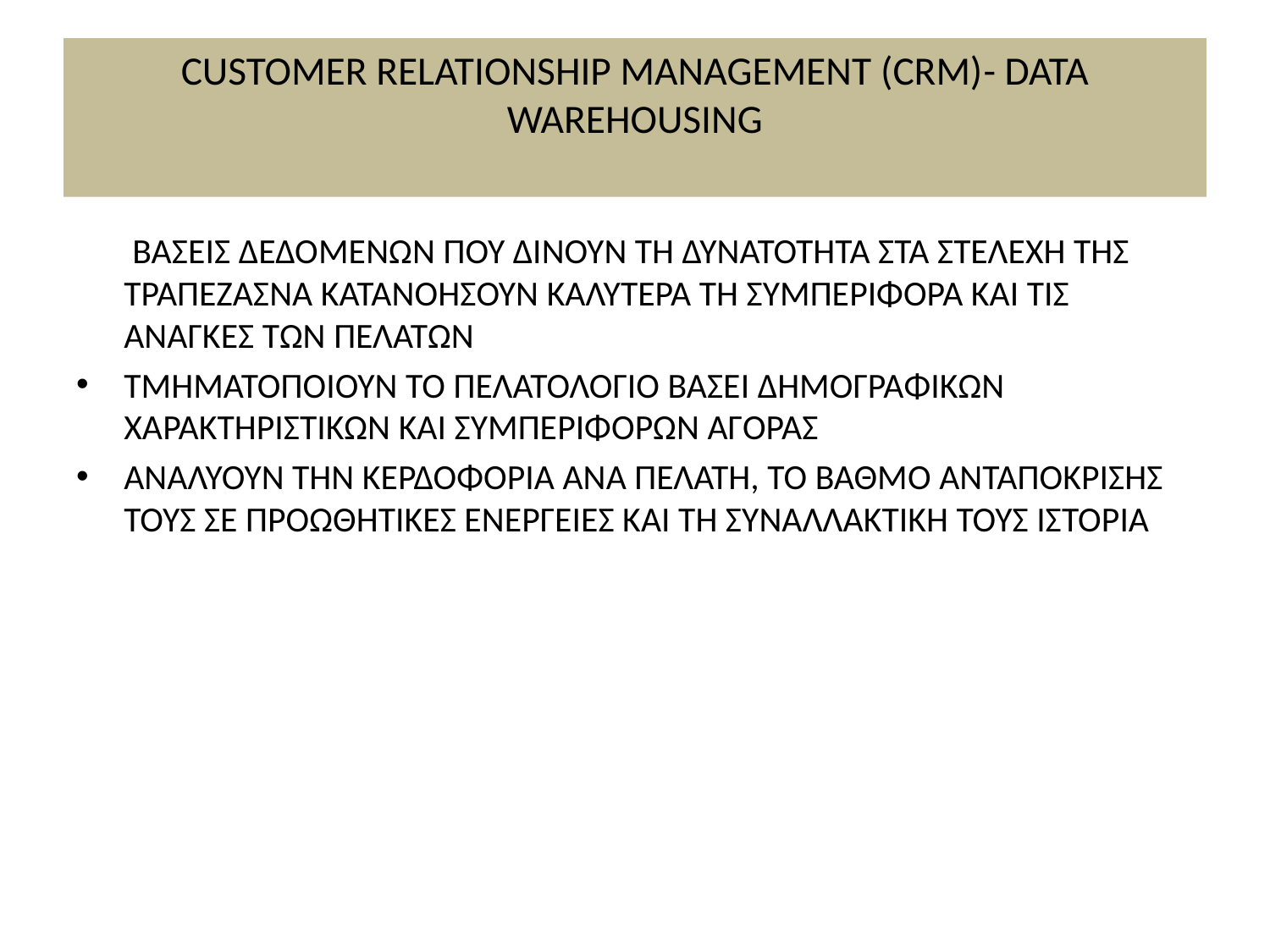

# CUSTOMER RELATIONSHIP MANAGEMENT (CRM)- DATA WAREHOUSING
       ΒΑΣΕΙΣ ΔΕΔΟΜΕΝΩΝ ΠΟΥ ΔΙΝΟΥΝ ΤΗ ΔΥΝΑΤΟΤΗΤΑ ΣΤΑ ΣΤΕΛΕΧΗ ΤΗΣ ΤΡΑΠΕΖΑΣΝΑ ΚΑΤΑΝΟΗΣΟΥΝ ΚΑΛΥΤΕΡΑ ΤΗ ΣΥΜΠΕΡΙΦΟΡΑ ΚΑΙ ΤΙΣ ΑΝΑΓΚΕΣ ΤΩΝ ΠΕΛΑΤΩΝ
ΤΜΗΜΑΤΟΠΟΙΟΥΝ ΤΟ ΠΕΛΑΤΟΛΟΓΙΟ ΒΑΣΕΙ ΔΗΜΟΓΡΑΦΙΚΩΝ ΧΑΡΑΚΤΗΡΙΣΤΙΚΩΝ ΚΑΙ ΣΥΜΠΕΡΙΦΟΡΩΝ ΑΓΟΡΑΣ
ΑΝΑΛΥΟΥΝ ΤΗΝ ΚΕΡΔΟΦΟΡΙΑ ΑΝΑ ΠΕΛΑΤΗ, ΤΟ ΒΑΘΜΟ ΑΝΤΑΠΟΚΡΙΣΗΣ ΤΟΥΣ ΣΕ ΠΡΟΩΘΗΤΙΚΕΣ ΕΝΕΡΓΕΙΕΣ ΚΑΙ ΤΗ ΣΥΝΑΛΛΑΚΤΙΚΗ ΤΟΥΣ ΙΣΤΟΡΙΑ